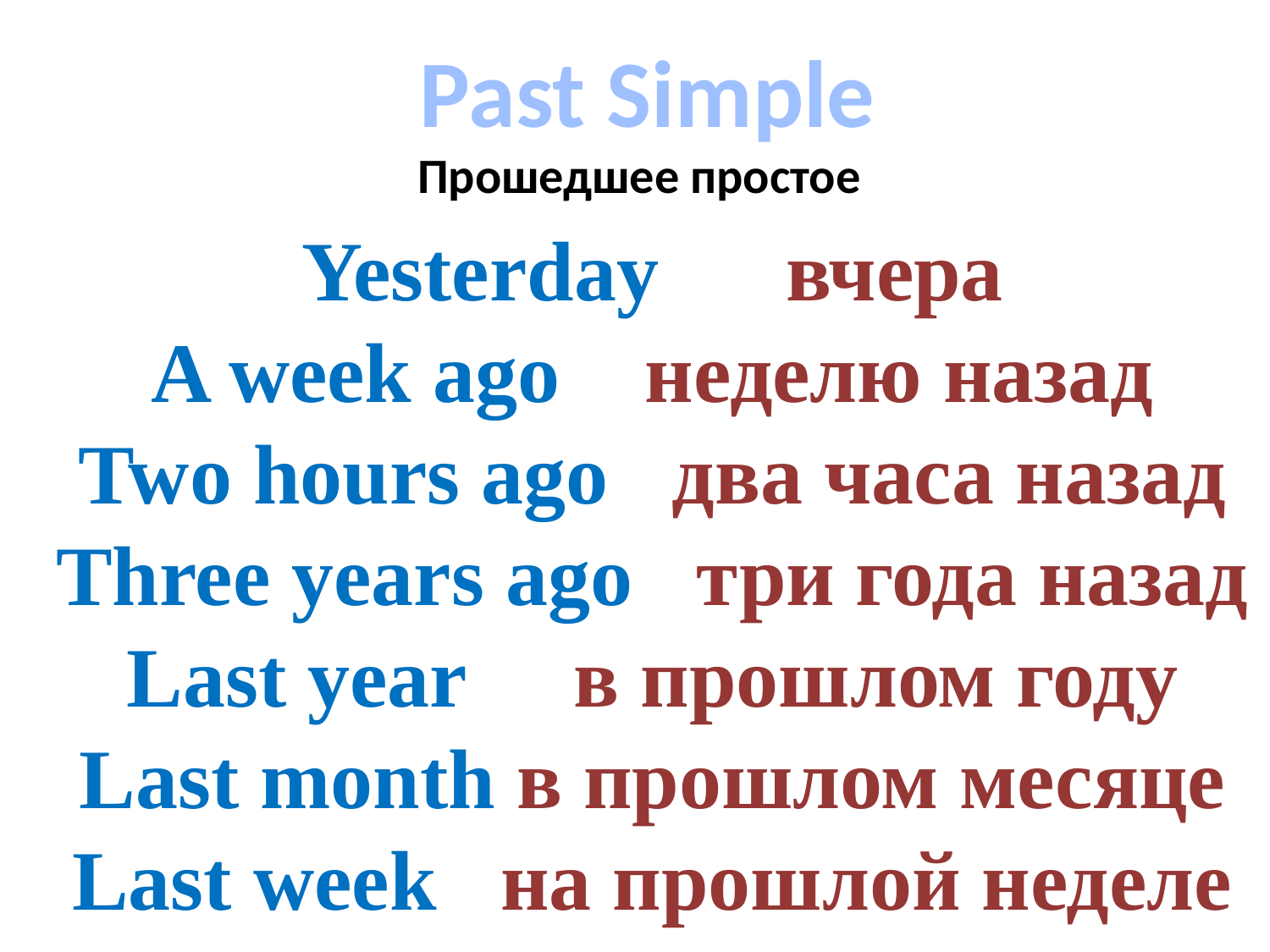

Past Simple
Прошедшее простое
Yesterday      вчера
A week ago    неделю назад
Two hours ago   два часа назад
Three years ago   три года назад
Last year     в прошлом году
Last month в прошлом месяце
Last week   на прошлой неделе